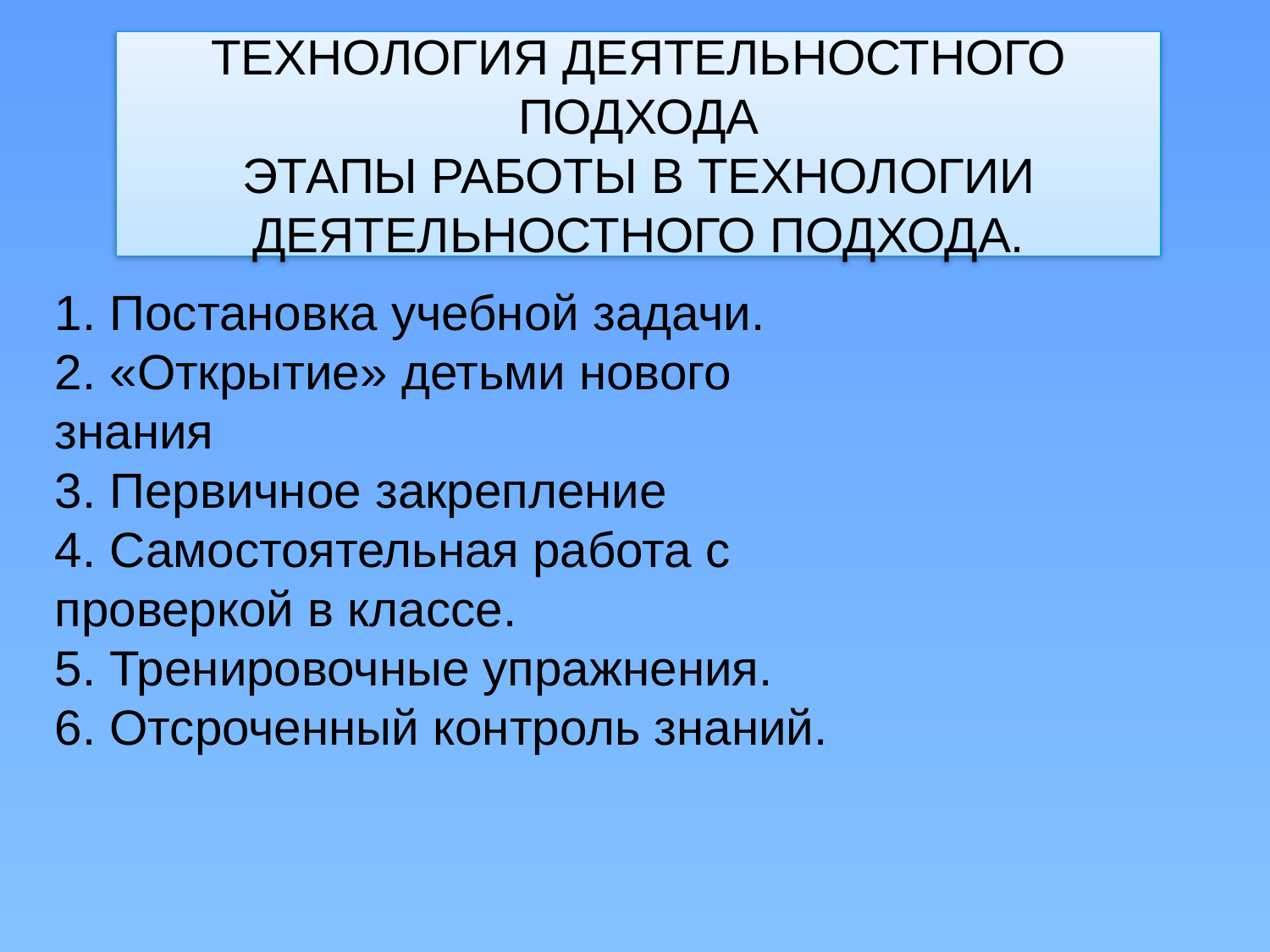

# Технология деятельностного подхода Этапы работы в технологии деятельностного подхода.
1. Постановка учебной задачи.
2. «Открытие» детьми нового знания
3. Первичное закрепление
4. Самостоятельная работа с проверкой в классе.
5. Тренировочные упражнения.
6. Отсроченный контроль знаний.